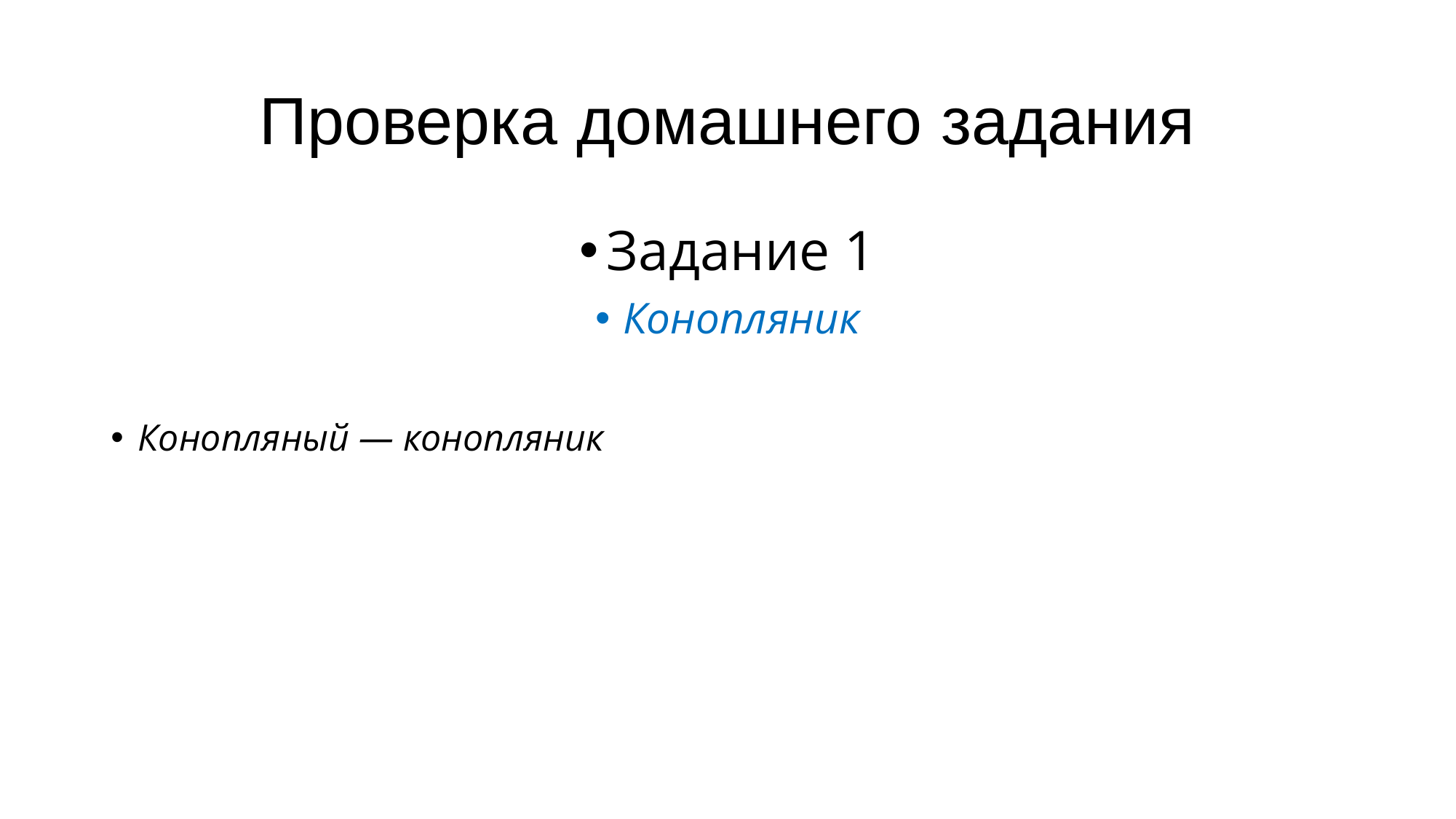

# Проверка домашнего задания
Задание 1
Конопляник

Конопляный — конопляник